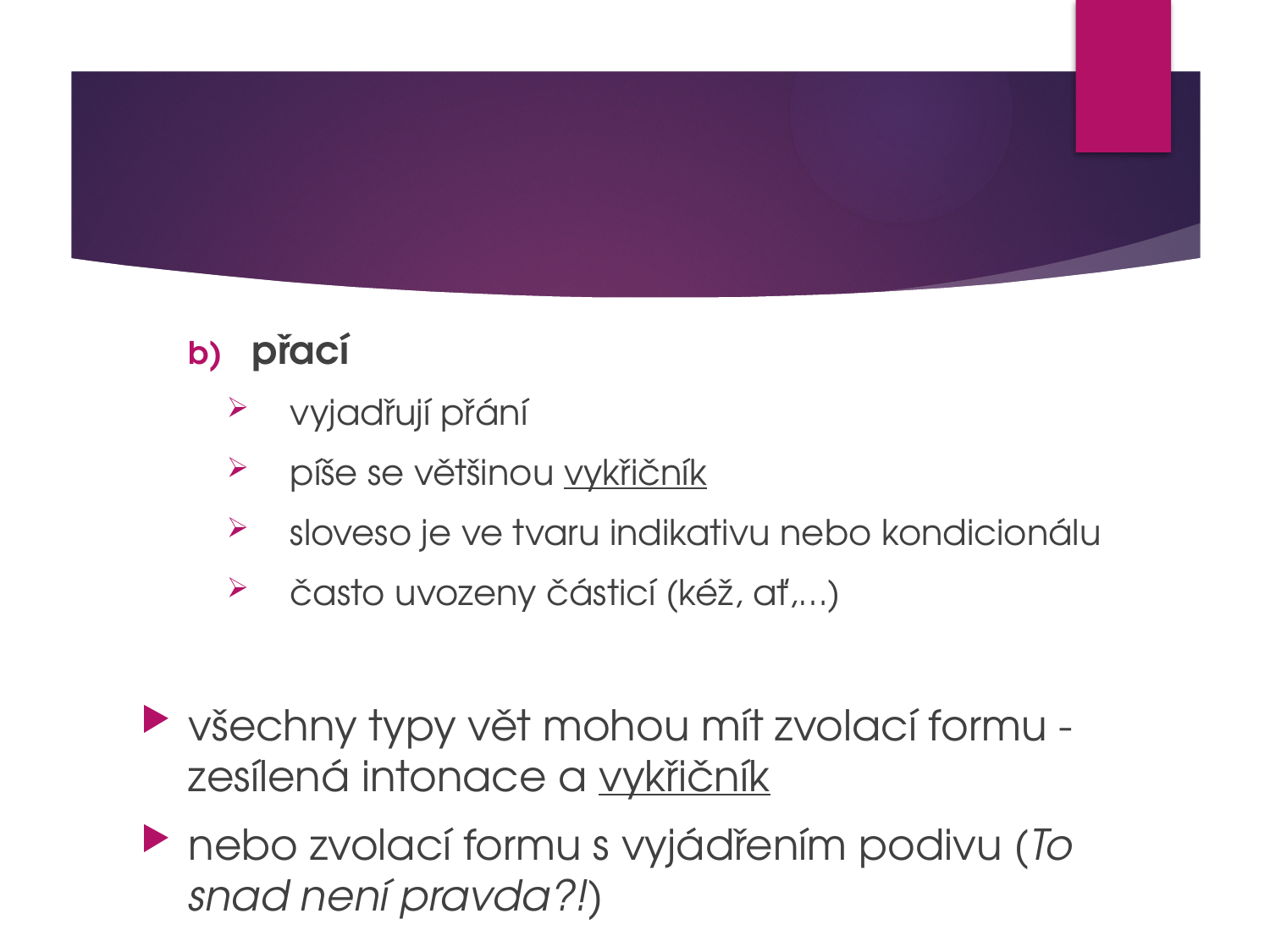

#
přací
vyjadřují přání
píše se většinou vykřičník
sloveso je ve tvaru indikativu nebo kondicionálu
často uvozeny částicí (kéž, ať,…)

všechny typy vět mohou mít zvolací formu - zesílená intonace a vykřičník
nebo zvolací formu s vyjádřením podivu (To snad není pravda?!)